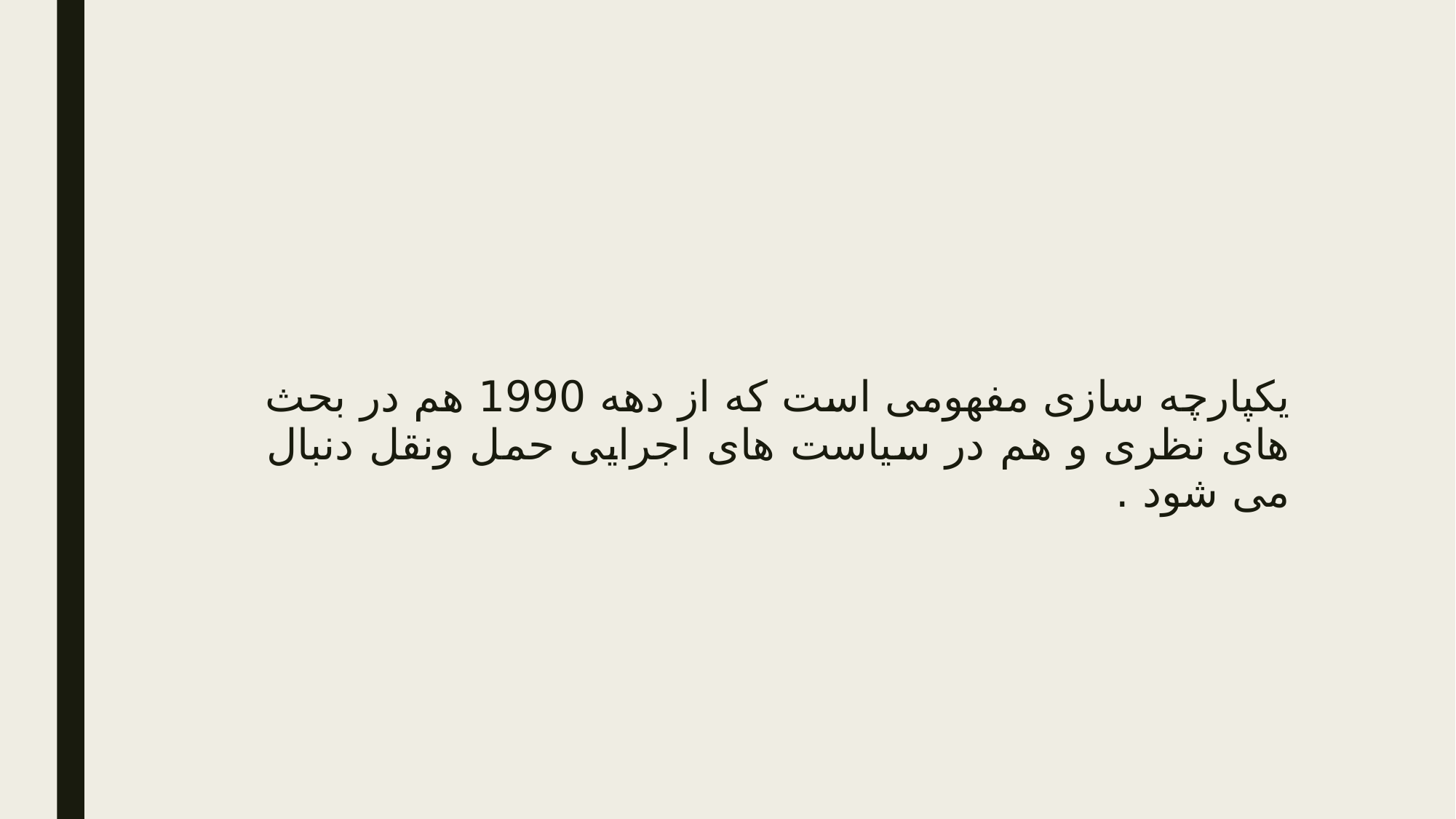

یکپارچه سازی مفهومی است که از دهه 1990 هم در بحث های نظری و هم در سیاست های اجرایی حمل ونقل دنبال می شود .